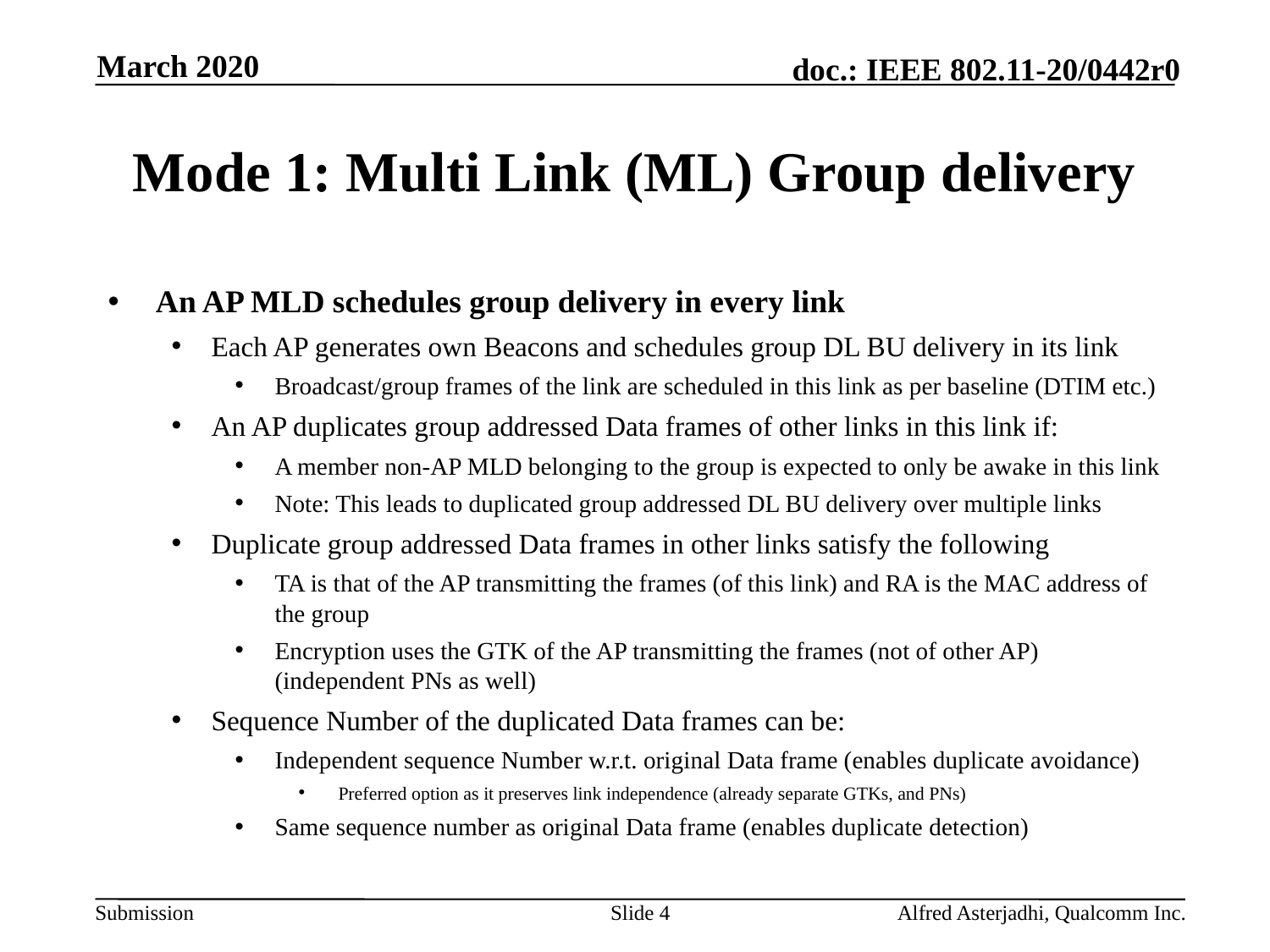

March 2020
# Mode 1: Multi Link (ML) Group delivery
An AP MLD schedules group delivery in every link
Each AP generates own Beacons and schedules group DL BU delivery in its link
Broadcast/group frames of the link are scheduled in this link as per baseline (DTIM etc.)
An AP duplicates group addressed Data frames of other links in this link if:
A member non-AP MLD belonging to the group is expected to only be awake in this link
Note: This leads to duplicated group addressed DL BU delivery over multiple links
Duplicate group addressed Data frames in other links satisfy the following
TA is that of the AP transmitting the frames (of this link) and RA is the MAC address of the group
Encryption uses the GTK of the AP transmitting the frames (not of other AP) (independent PNs as well)
Sequence Number of the duplicated Data frames can be:
Independent sequence Number w.r.t. original Data frame (enables duplicate avoidance)
Preferred option as it preserves link independence (already separate GTKs, and PNs)
Same sequence number as original Data frame (enables duplicate detection)
Slide 4
Alfred Asterjadhi, Qualcomm Inc.